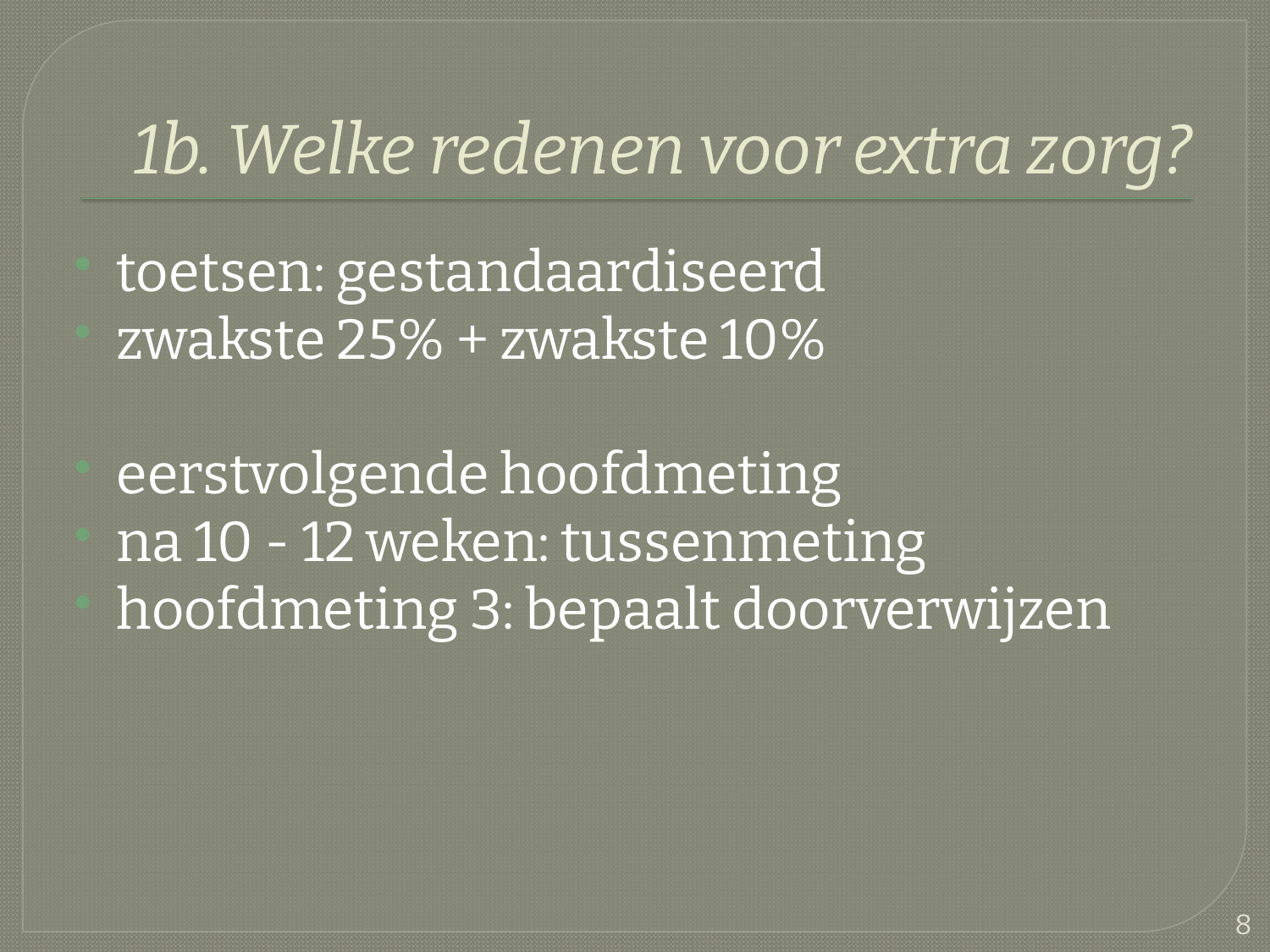

# 1b. Welke redenen voor extra zorg?
toetsen: gestandaardiseerd
zwakste 25% + zwakste 10%

eerstvolgende hoofdmeting
na 10 - 12 weken: tussenmeting
hoofdmeting 3: bepaalt doorverwijzen
8